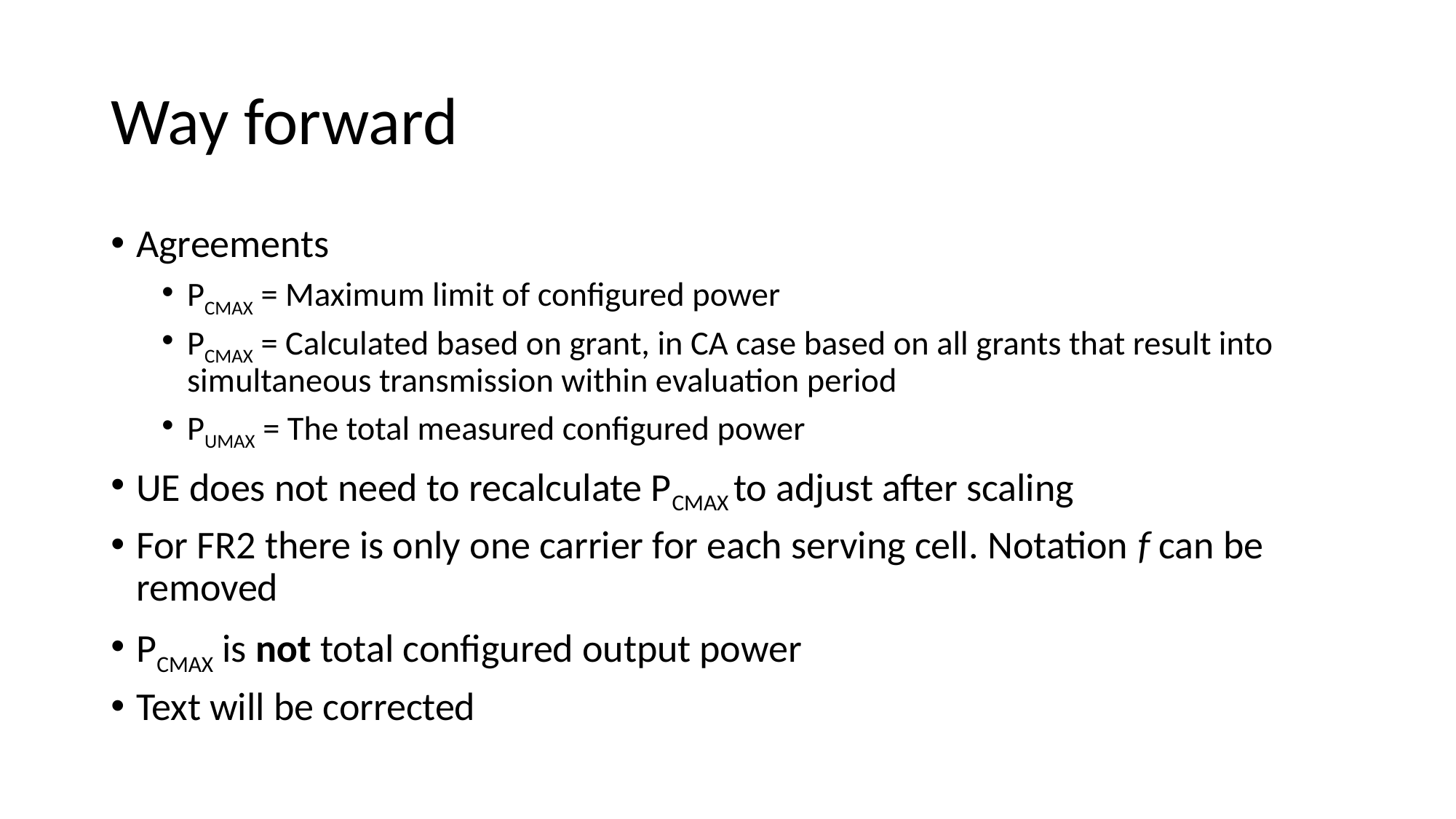

# Way forward
Agreements
PCMAX = Maximum limit of configured power
PCMAX = Calculated based on grant, in CA case based on all grants that result into simultaneous transmission within evaluation period
PUMAX = The total measured configured power
UE does not need to recalculate PCMAX to adjust after scaling
For FR2 there is only one carrier for each serving cell. Notation f can be removed
PCMAX is not total configured output power
Text will be corrected